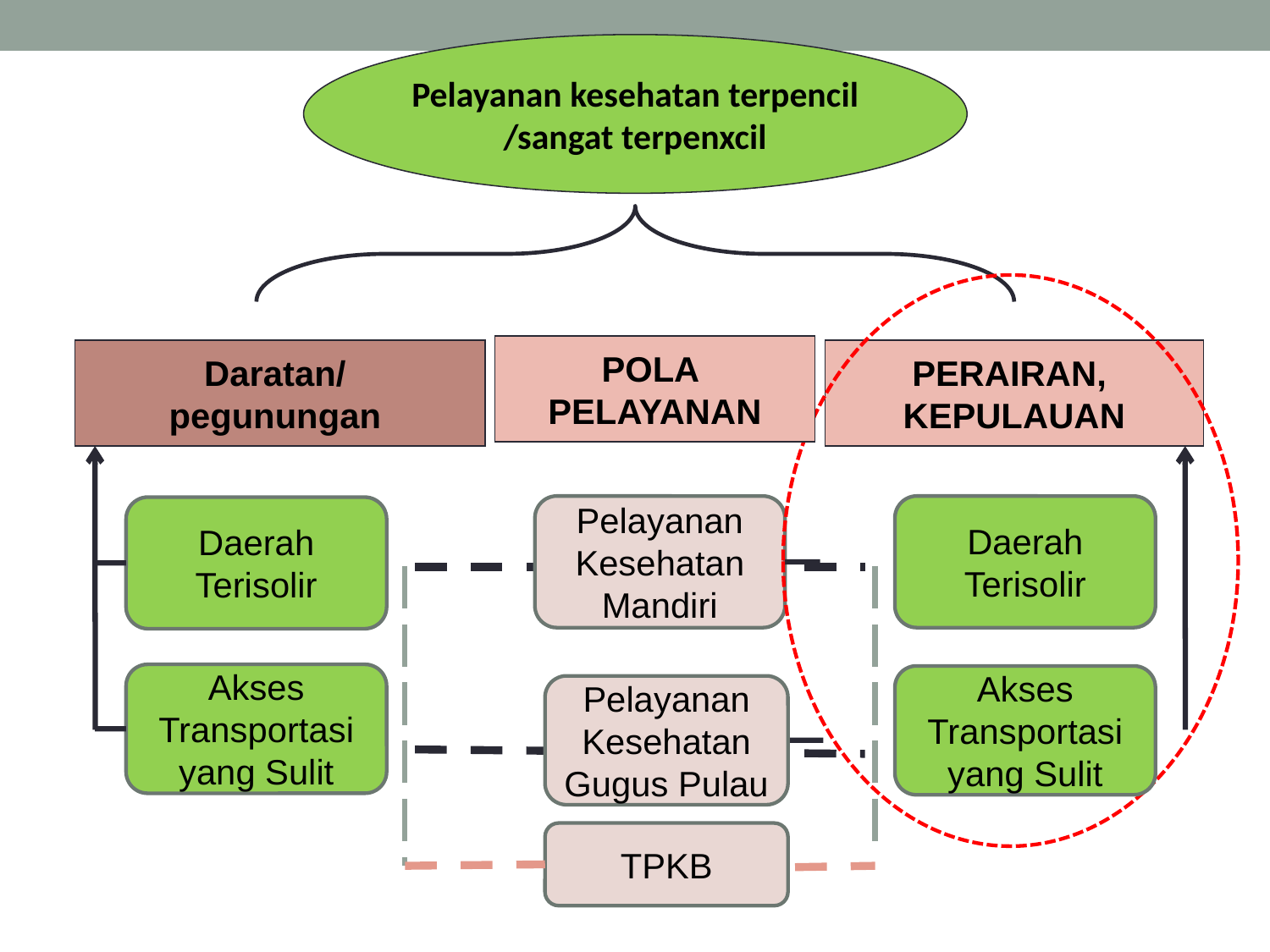

Pelayanan kesehatan terpencil
/sangat terpenxcil

POLA
PELAYANAN
Daratan/
pegunungan
PERAIRAN,
KEPULAUAN
Pelayanan Kesehatan Mandiri
Daerah Terisolir
Daerah Terisolir
Akses Transportasi yang Sulit
Akses Transportasi yang Sulit
Pelayanan Kesehatan Gugus Pulau
TPKB